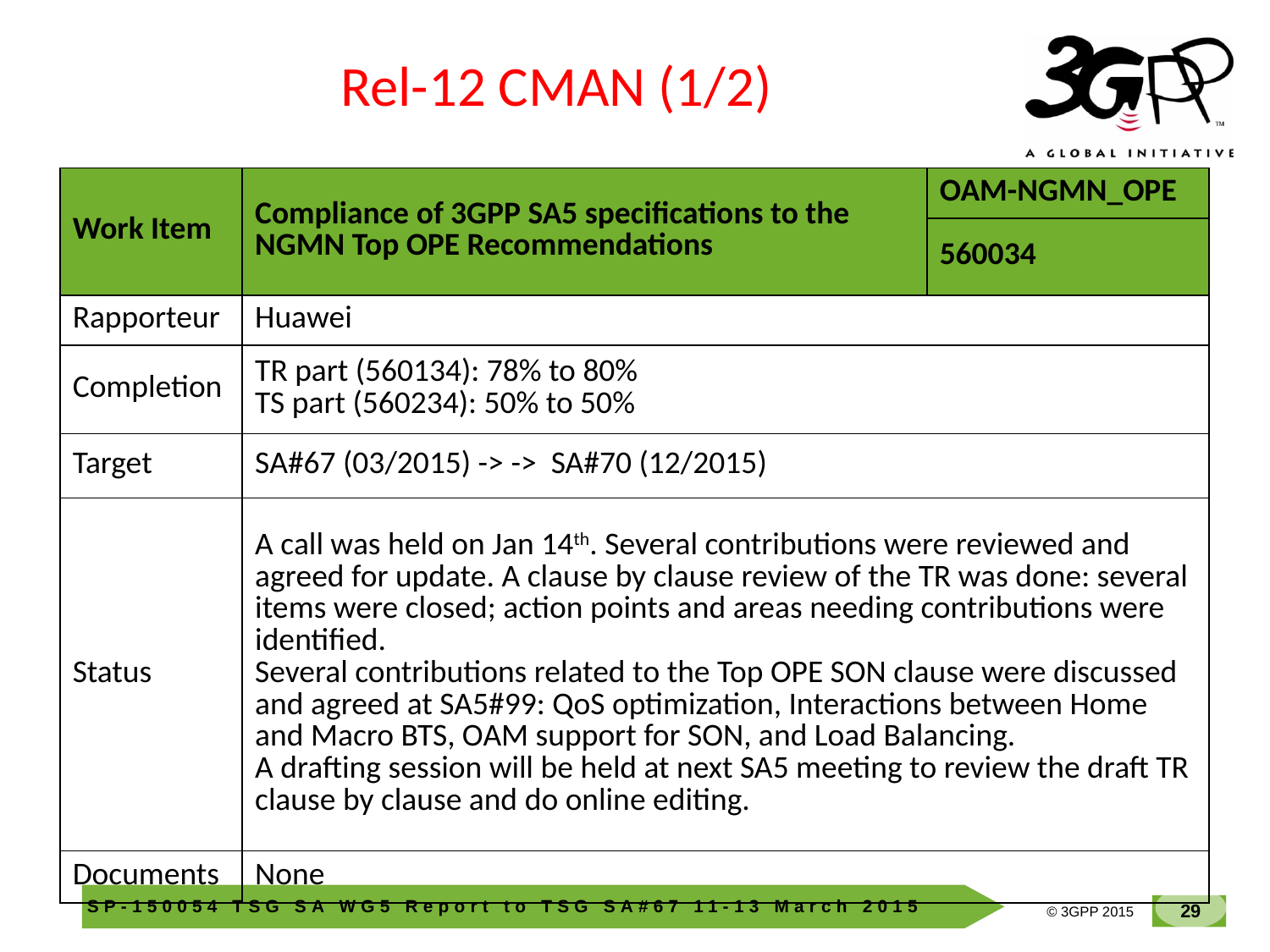

Rel-12 CMAN (1/2)
| Work Item | Compliance of 3GPP SA5 specifications to the NGMN Top OPE Recommendations | OAM-NGMN\_OPE |
| --- | --- | --- |
|  |  | 560034 |
| Rapporteur | Huawei |  |
| Completion | TR part (560134): 78% to 80% TS part (560234): 50% to 50% |  |
| Target | SA#67 (03/2015) -> -> SA#70 (12/2015) |  |
| Status | A call was held on Jan 14th. Several contributions were reviewed and agreed for update. A clause by clause review of the TR was done: several items were closed; action points and areas needing contributions were identified. Several contributions related to the Top OPE SON clause were discussed and agreed at SA5#99: QoS optimization, Interactions between Home and Macro BTS, OAM support for SON, and Load Balancing. A drafting session will be held at next SA5 meeting to review the draft TR clause by clause and do online editing. |  |
| Documents | None |  |